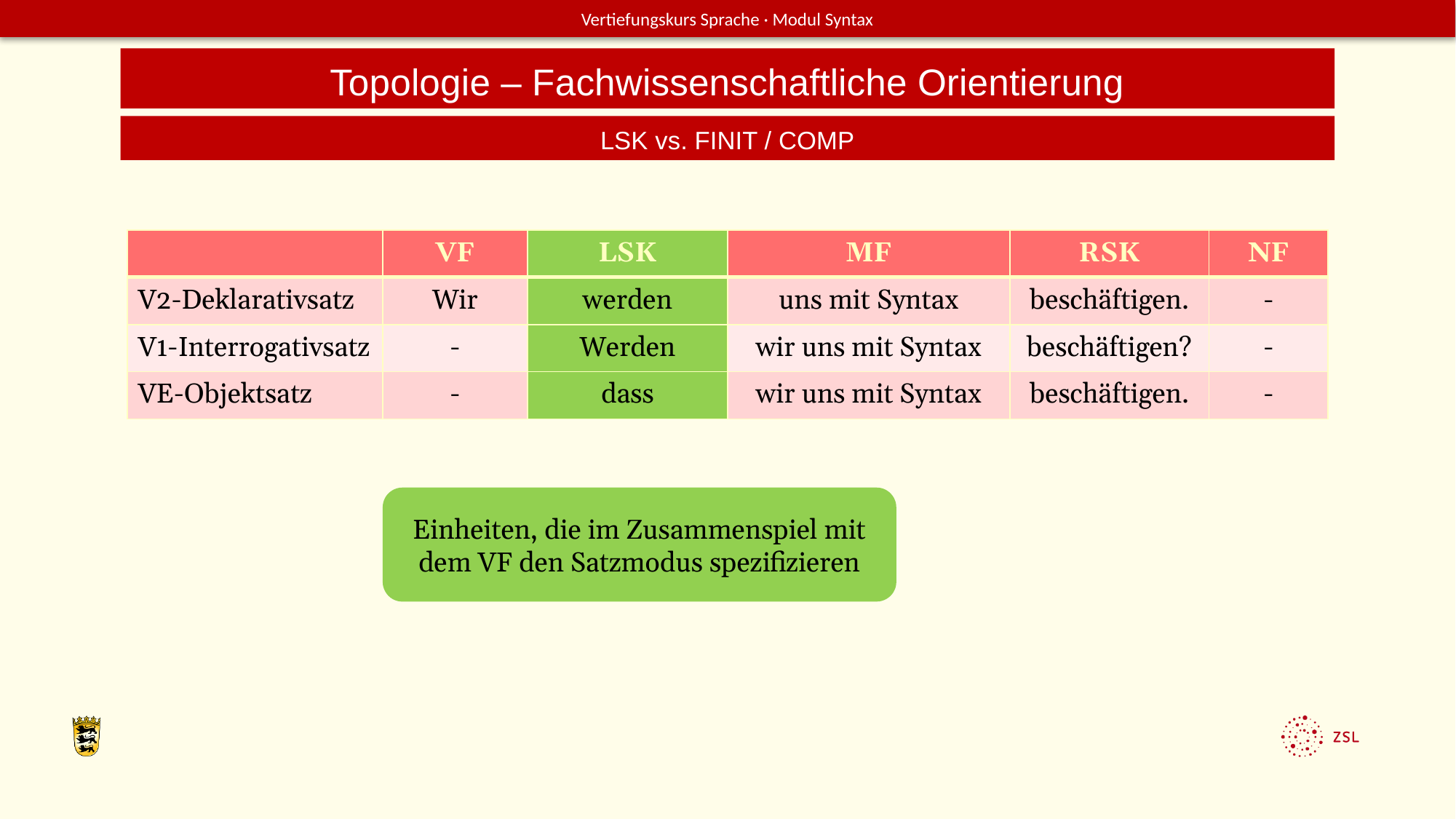

Topologie – Fachwissenschaftliche Orientierung
LSK vs. FINIT / COMP
|  | VF | LSK | MF | RSK | NF |
| --- | --- | --- | --- | --- | --- |
| V2-Deklarativsatz | Wir | werden | uns mit Syntax | beschäftigen. | - |
| V1-Interrogativsatz | - | Werden | wir uns mit Syntax | beschäftigen? | - |
| VE-Objektsatz | - | dass | wir uns mit Syntax | beschäftigen. | - |
Einheiten, die im Zusammenspiel mit dem VF den Satzmodus spezifizieren